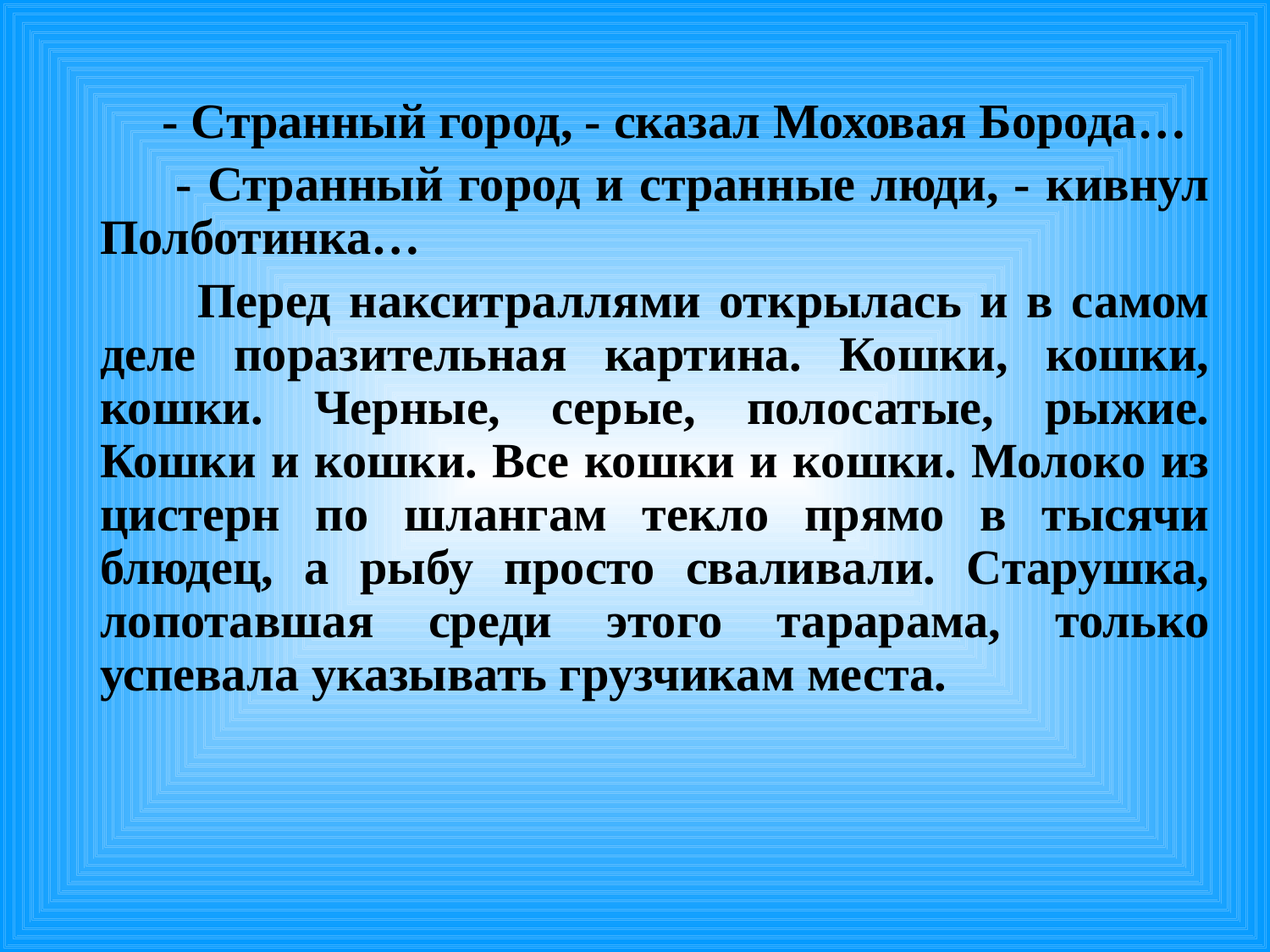

- Странный город, - сказал Моховая Борода…
        - Странный город и странные люди, - кивнул Полботинка…
        Перед накситраллями открылась и в самом деле поразительная картина. Кошки, кошки, кошки. Черные, серые, полосатые, рыжие. Кошки и кошки. Все кошки и кошки. Молоко из цистерн по шлангам текло прямо в тысячи блюдец, а рыбу просто сваливали. Старушка, лопотавшая среди этого тарарама, только успевала указывать грузчикам места.